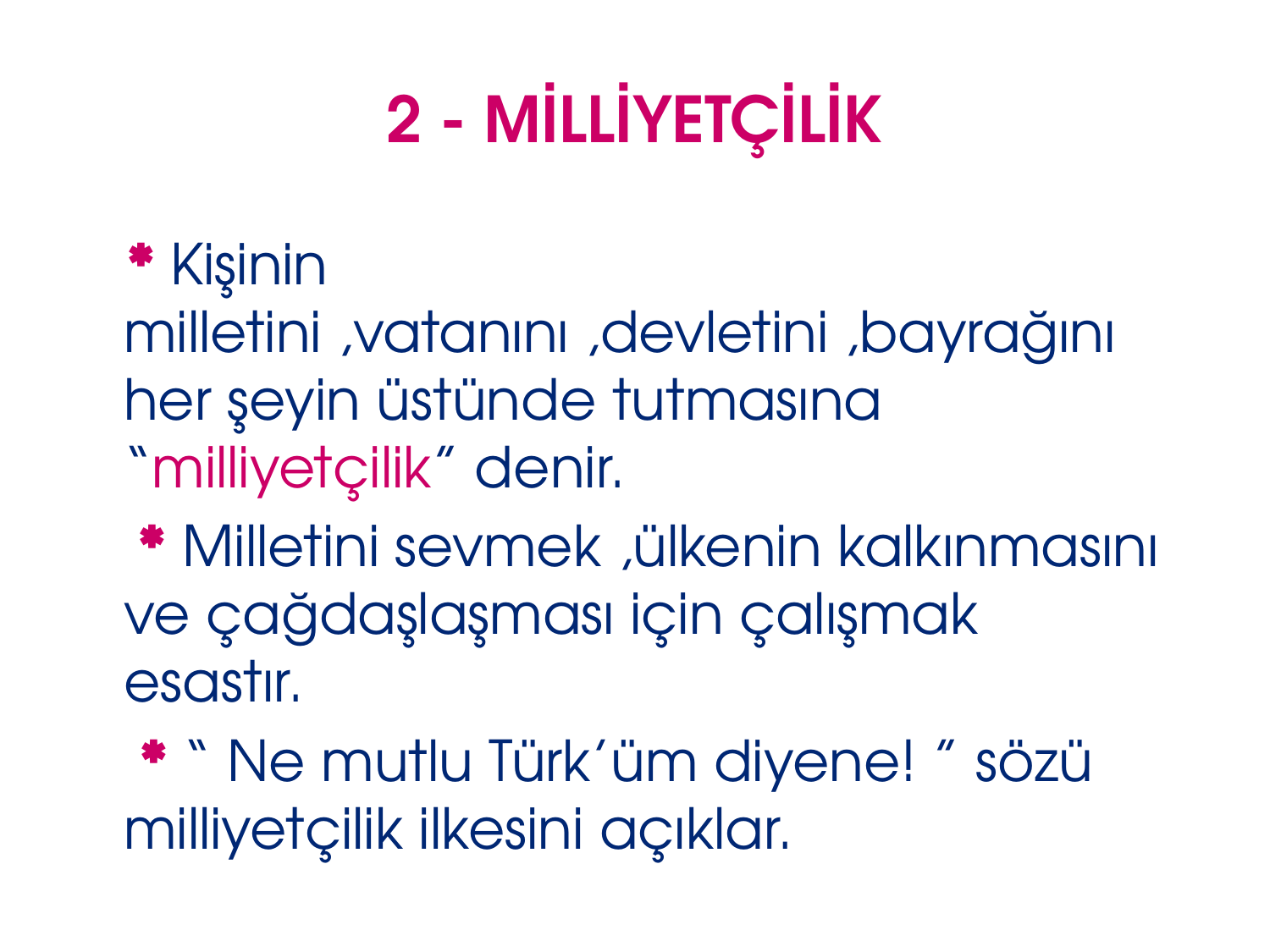

# 2 - MİLLİYETÇİLİK
    * Kişinin milletini ,vatanını ,devletini ,bayrağını her şeyin üstünde tutmasına “milliyetçilik” denir.
    * Milletini sevmek ,ülkenin kalkınmasını ve çağdaşlaşması için çalışmak esastır.
    * “ Ne mutlu Türk’üm diyene! ” sözü milliyetçilik ilkesini açıklar.